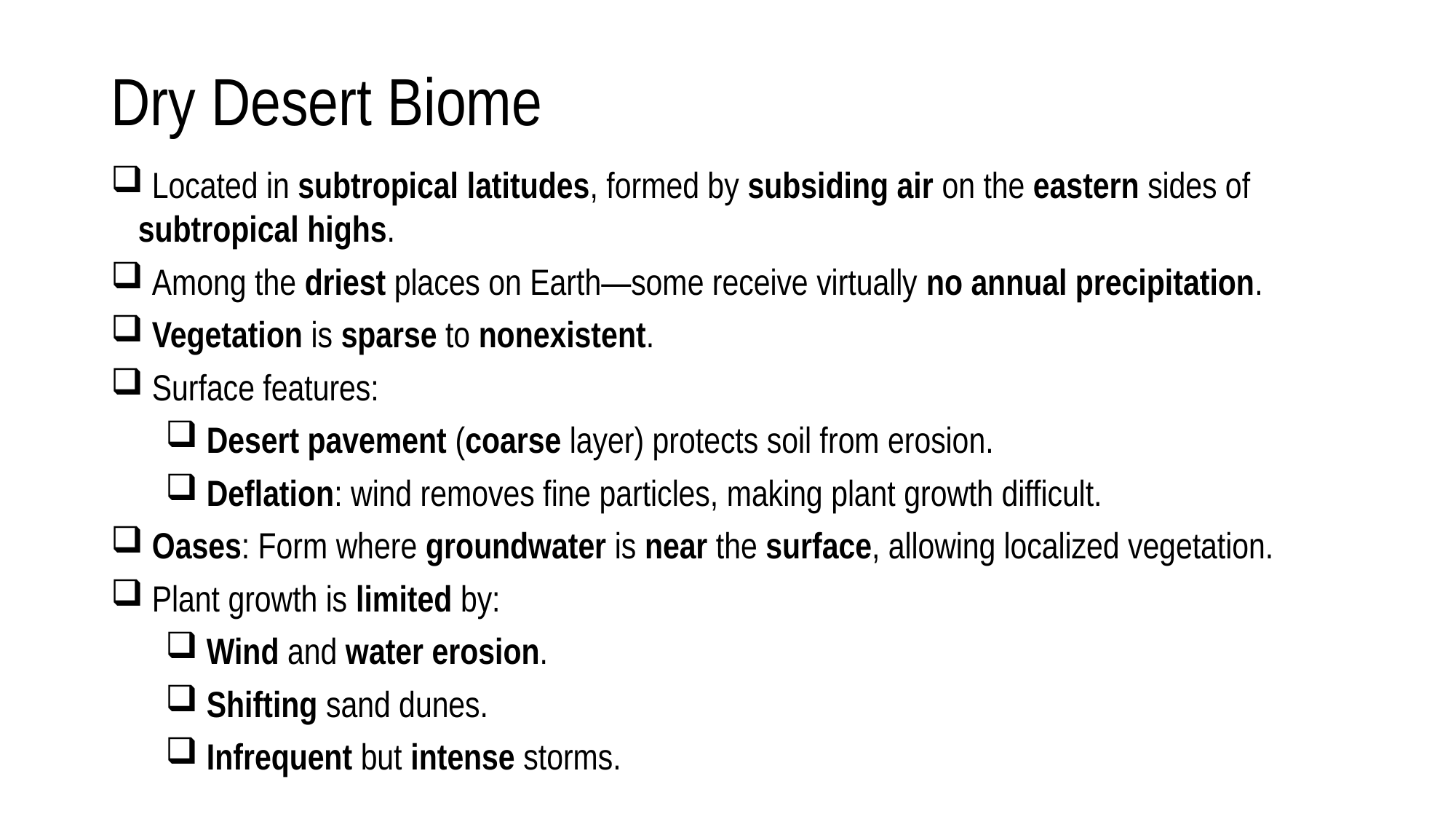

# Dry Desert Biome
 Located in subtropical latitudes, formed by subsiding air on the eastern sides of subtropical highs.
 Among the driest places on Earth—some receive virtually no annual precipitation.
 Vegetation is sparse to nonexistent.
 Surface features:
 Desert pavement (coarse layer) protects soil from erosion.
 Deflation: wind removes fine particles, making plant growth difficult.
 Oases: Form where groundwater is near the surface, allowing localized vegetation.
 Plant growth is limited by:
 Wind and water erosion.
 Shifting sand dunes.
 Infrequent but intense storms.